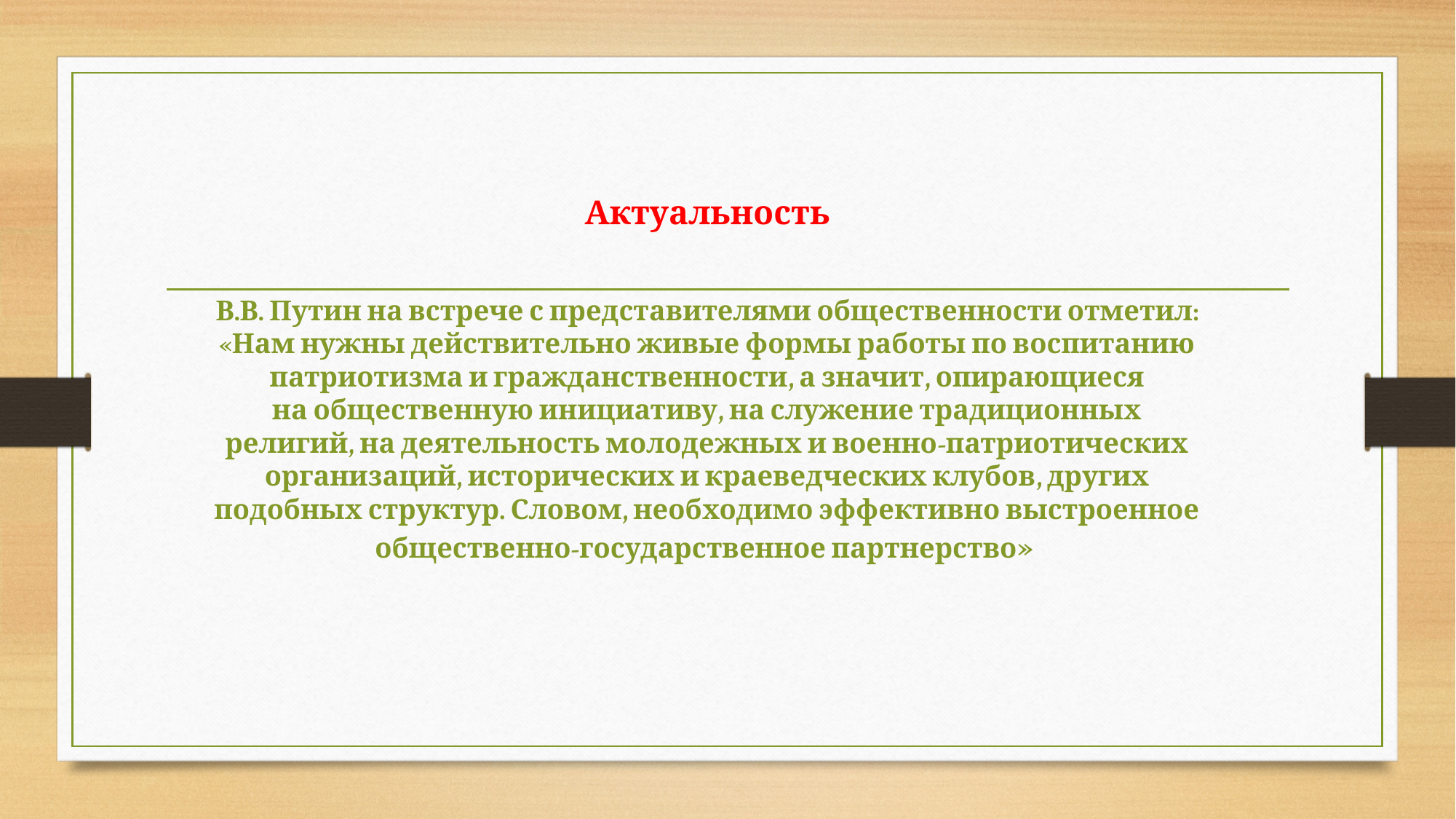

Актуальность

В.В. Путин на встрече с представителями общественности отметил: «Нам нужны действительно живые формы работы по воспитанию патриотизма и гражданственности, а значит, опирающиеся на общественную инициативу, на служение традиционных религий, на деятельность молодежных и военно-патриотических организаций, исторических и краеведческих клубов, других подобных структур. Словом, необходимо эффективно выстроенное общественно-государственное партнерство»